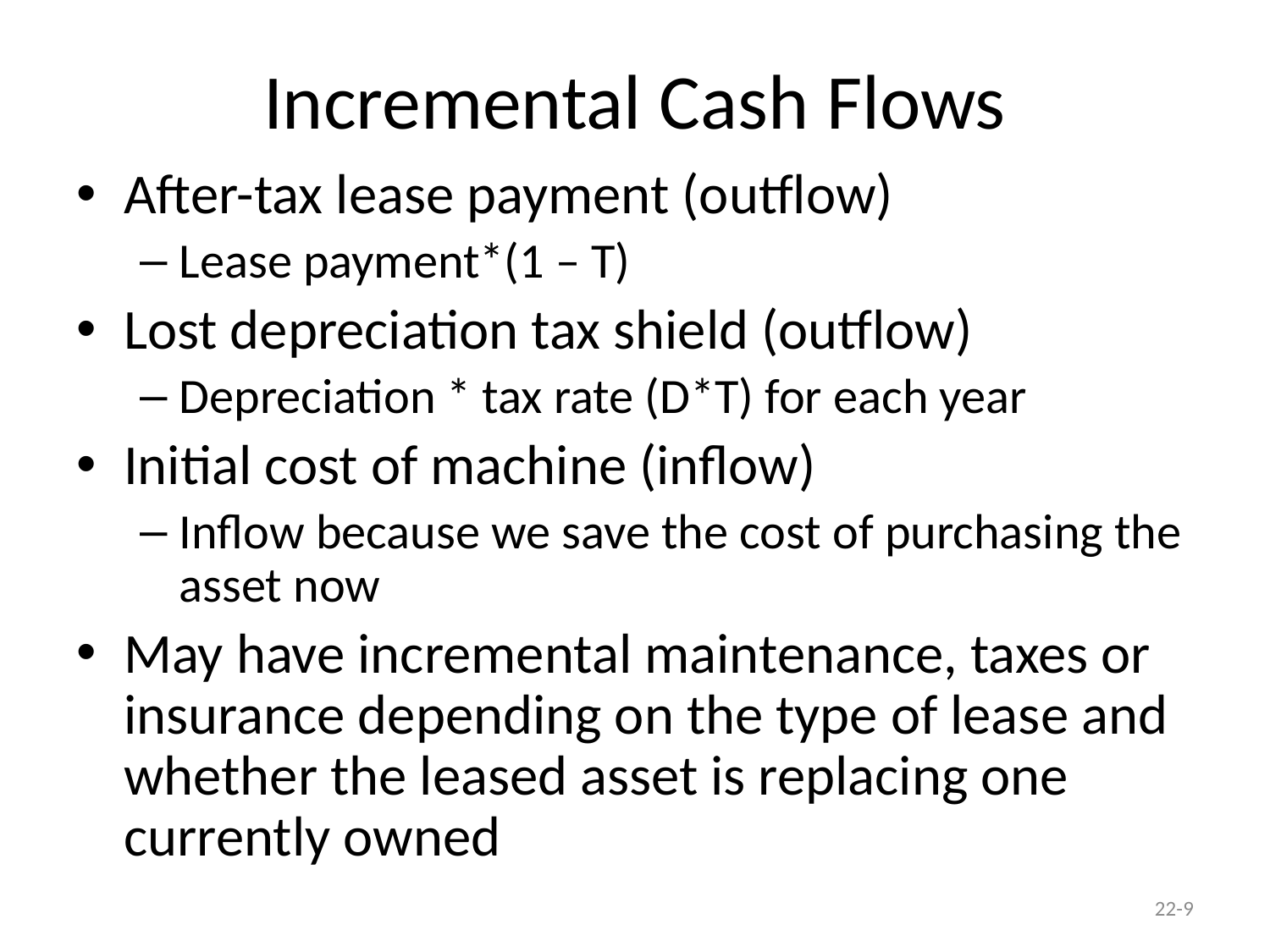

# Incremental Cash Flows
After-tax lease payment (outflow)
Lease payment*(1 – T)
Lost depreciation tax shield (outflow)
Depreciation * tax rate (D*T) for each year
Initial cost of machine (inflow)
Inflow because we save the cost of purchasing the asset now
May have incremental maintenance, taxes or insurance depending on the type of lease and whether the leased asset is replacing one currently owned
22-9